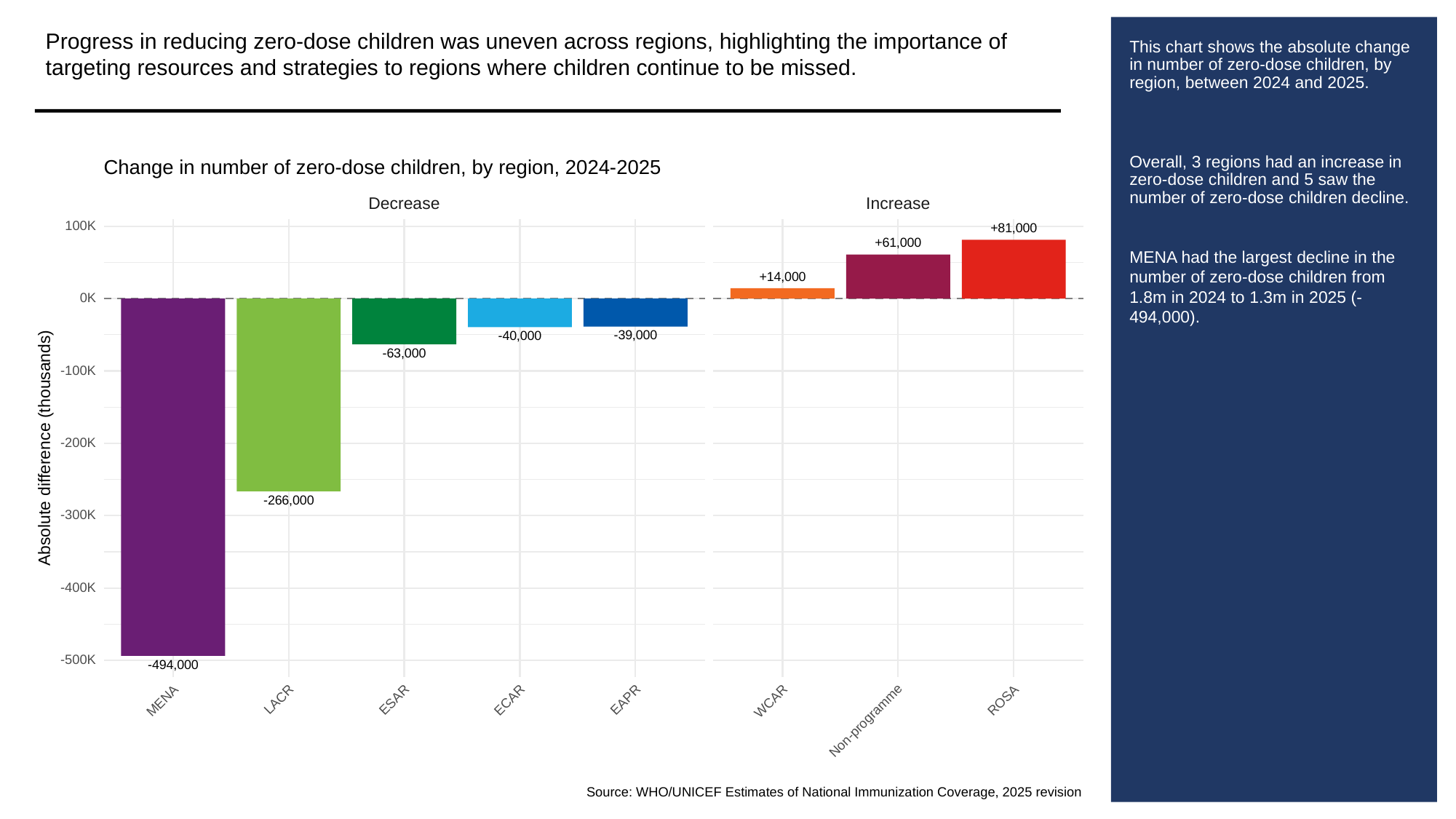

Progress in reducing zero-dose children was uneven across regions, highlighting the importance of targeting resources and strategies to regions where children continue to be missed.
# This chart shows the absolute change in number of zero-dose children, by region, between 2024 and 2025.

Overall, 3 regions had an increase in zero-dose children and 5 saw the number of zero-dose children decline.

MENA had the largest decline in the number of zero-dose children from 1.8m in 2024 to 1.3m in 2025 (-494,000).

Change in number of zero-dose children, by region, 2024-2025
Decrease
Increase

100K
+81,000

+61,000

+14,000

0K

-39,000
-40,000

-63,000
-100K

-200K
Absolute difference (thousands)

-266,000
-300K

-400K

-500K
-494,000

LACR
ESAR
ECAR
EAPR
ROSA
MENA
WCAR
Non-programme
Source: WHO/UNICEF Estimates of National Immunization Coverage, 2025 revision